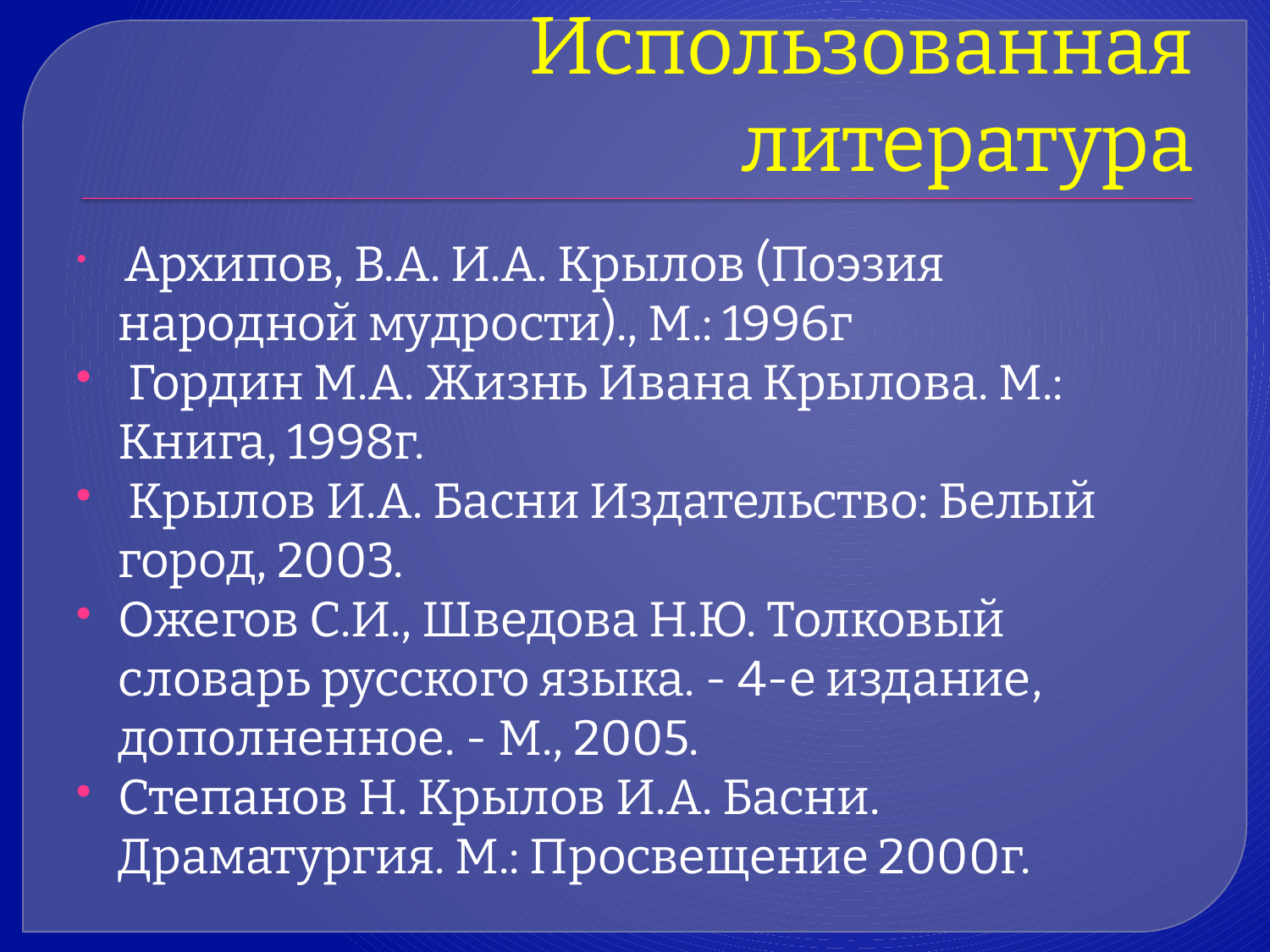

# Использованная литература
 Архипов, В.А. И.А. Крылов (Поэзия народной мудрости)., М.: 1996г
 Гордин М.А. Жизнь Ивана Крылова. М.: Книга, 1998г.
 Крылов И.А. Басни Издательство: Белый город, 2003.
Ожегов С.И., Шведова Н.Ю. Толковый словарь русского языка. - 4-е издание, дополненное. - М., 2005.
Степанов Н. Крылов И.А. Басни. Драматургия. М.: Просвещение 2000г.